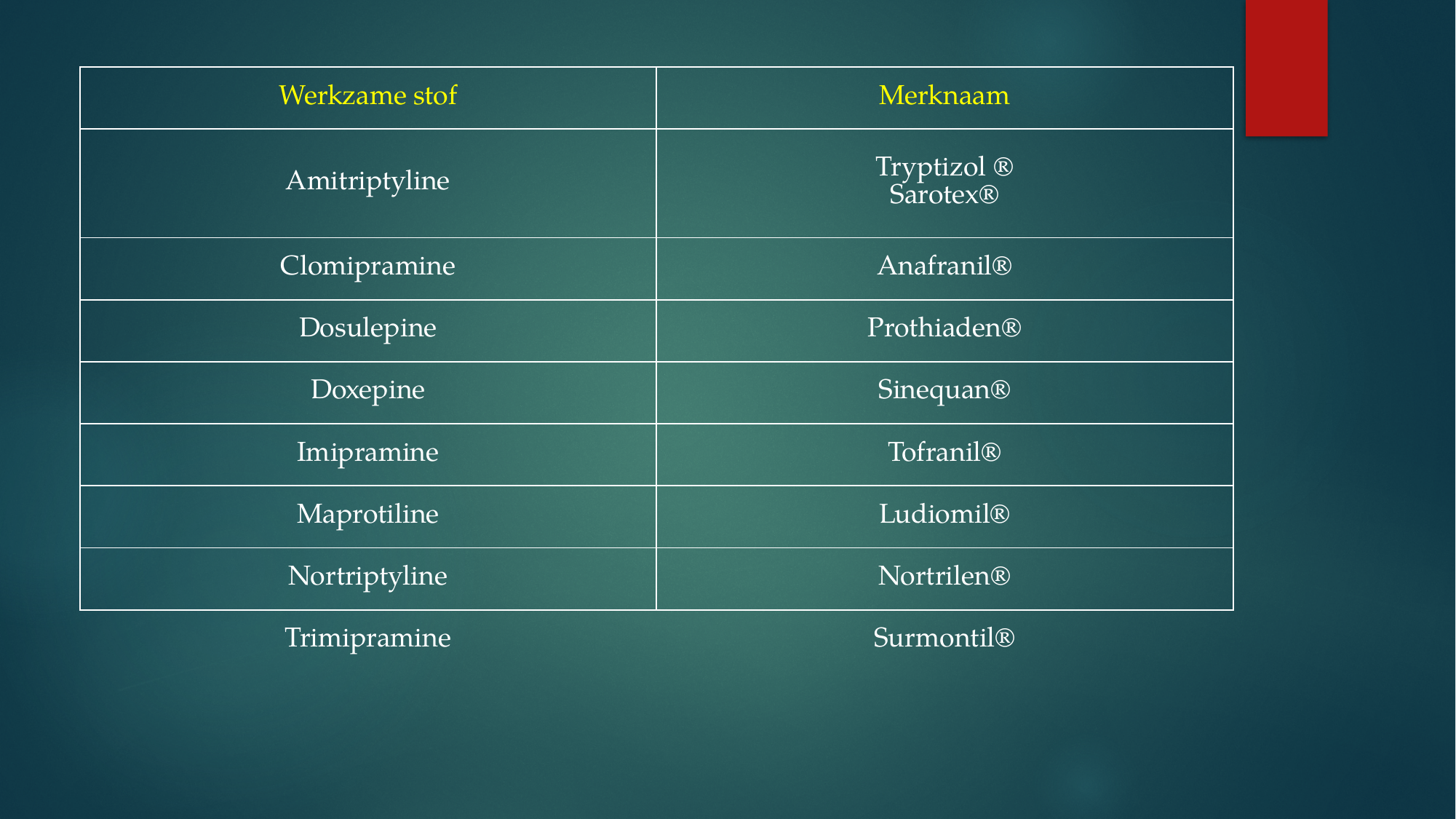

| Werkzame stof | Merknaam |
| --- | --- |
| Amitriptyline | Tryptizol ® Sarotex® |
| Clomipramine | Anafranil® |
| Dosulepine | Prothiaden® |
| Doxepine | Sinequan® |
| Imipramine | Tofranil® |
| Maprotiline | Ludiomil® |
| Nortriptyline | Nortrilen® |
| Trimipramine | Surmontil® |